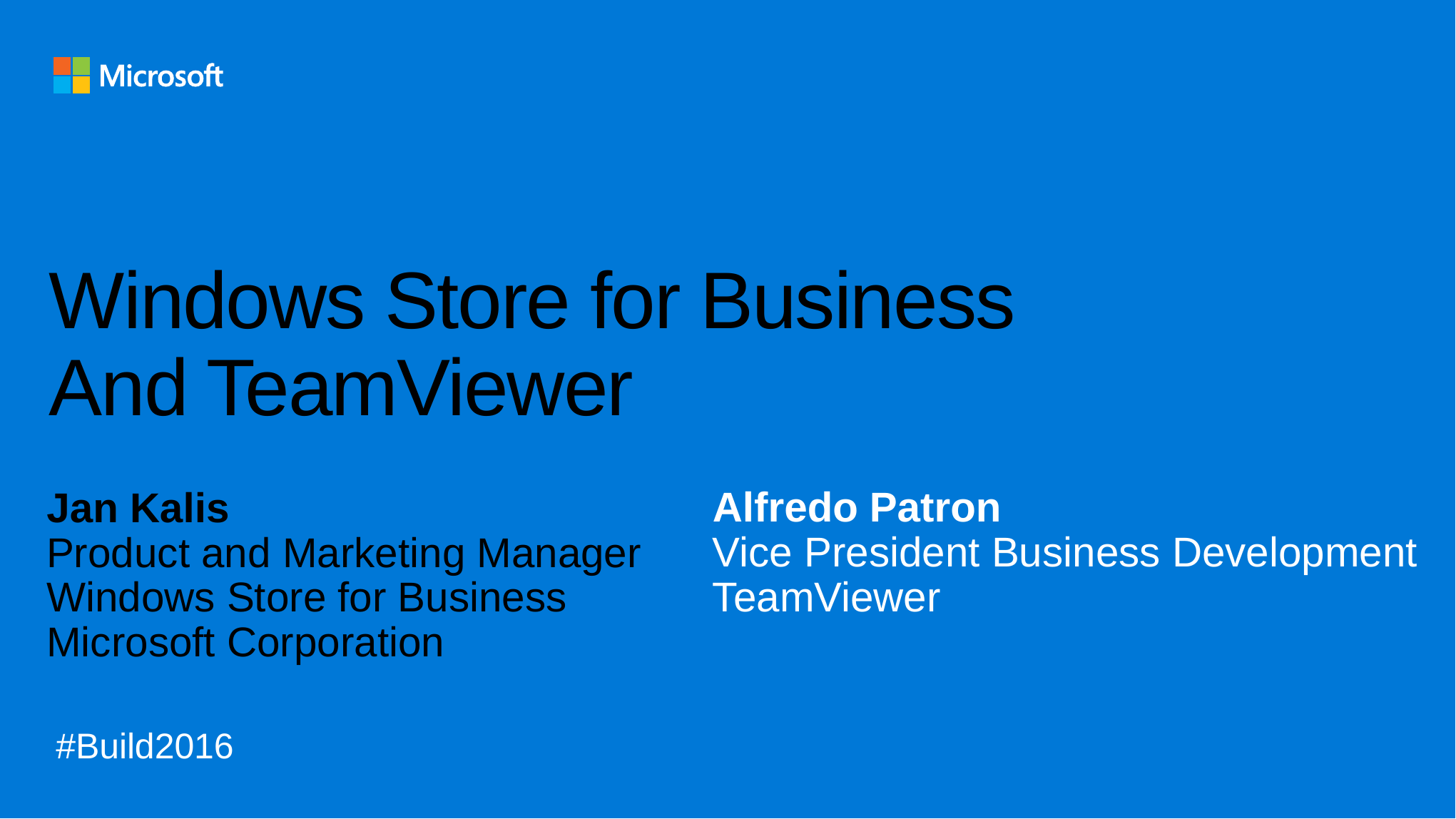

# Windows Store for Business And TeamViewer
Alfredo Patron
Vice President Business Development
TeamViewer
Jan Kalis
Product and Marketing Manager
Windows Store for Business
Microsoft Corporation